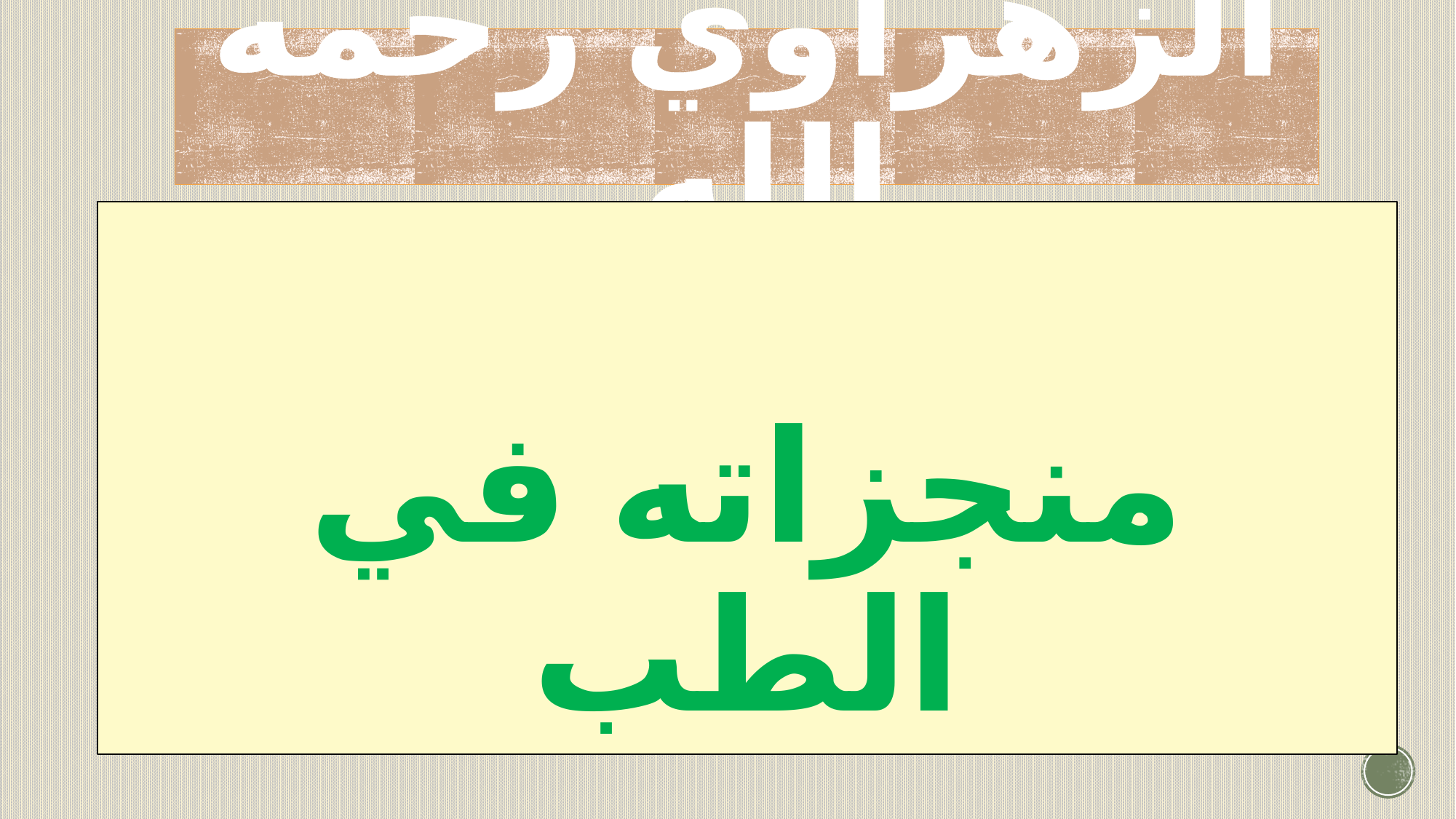

# الزهراوي رحمه الله

منجزاته في الطب